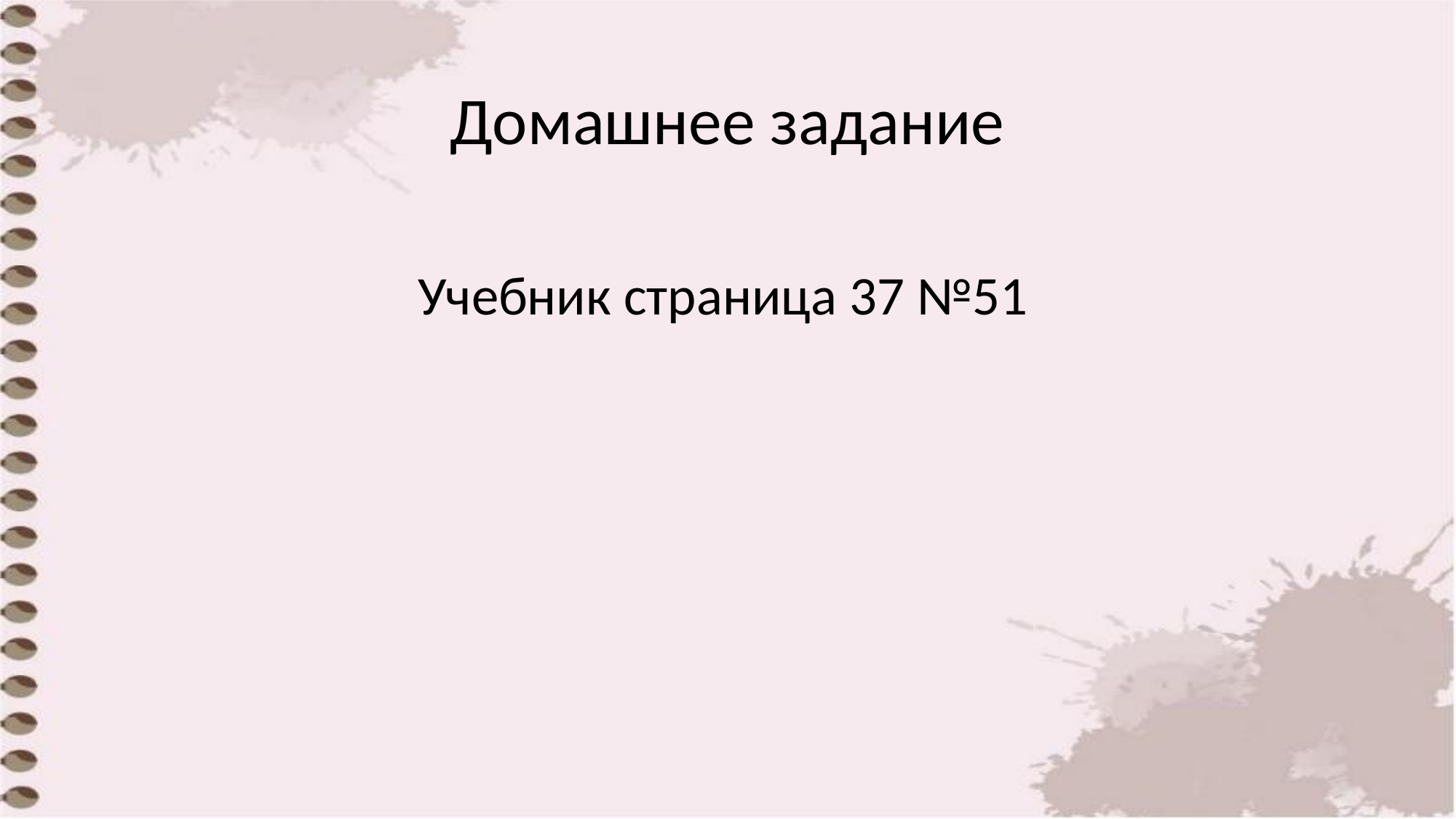

# Домашнее задание
Учебник страница 37 №51